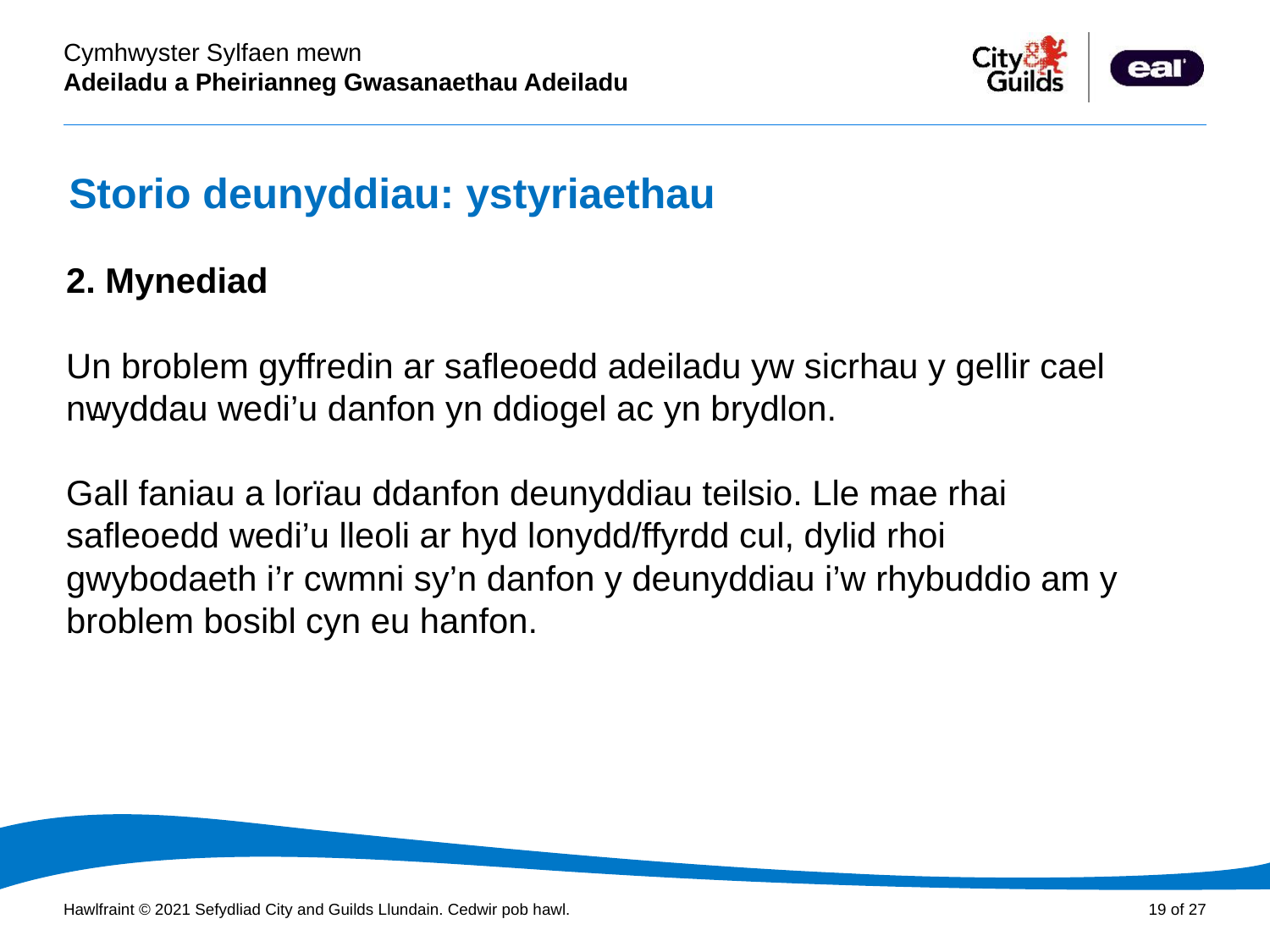

# Storio deunyddiau: ystyriaethau

Cyflwyniad PowerPoint

2. Mynediad

Un broblem gyffredin ar safleoedd adeiladu yw sicrhau y gellir cael nwyddau wedi’u danfon yn ddiogel ac yn brydlon.

Gall faniau a lorïau ddanfon deunyddiau teilsio. Lle mae rhai safleoedd wedi’u lleoli ar hyd lonydd/ffyrdd cul, dylid rhoi gwybodaeth i’r cwmni sy’n danfon y deunyddiau i’w rhybuddio am y broblem bosibl cyn eu hanfon.